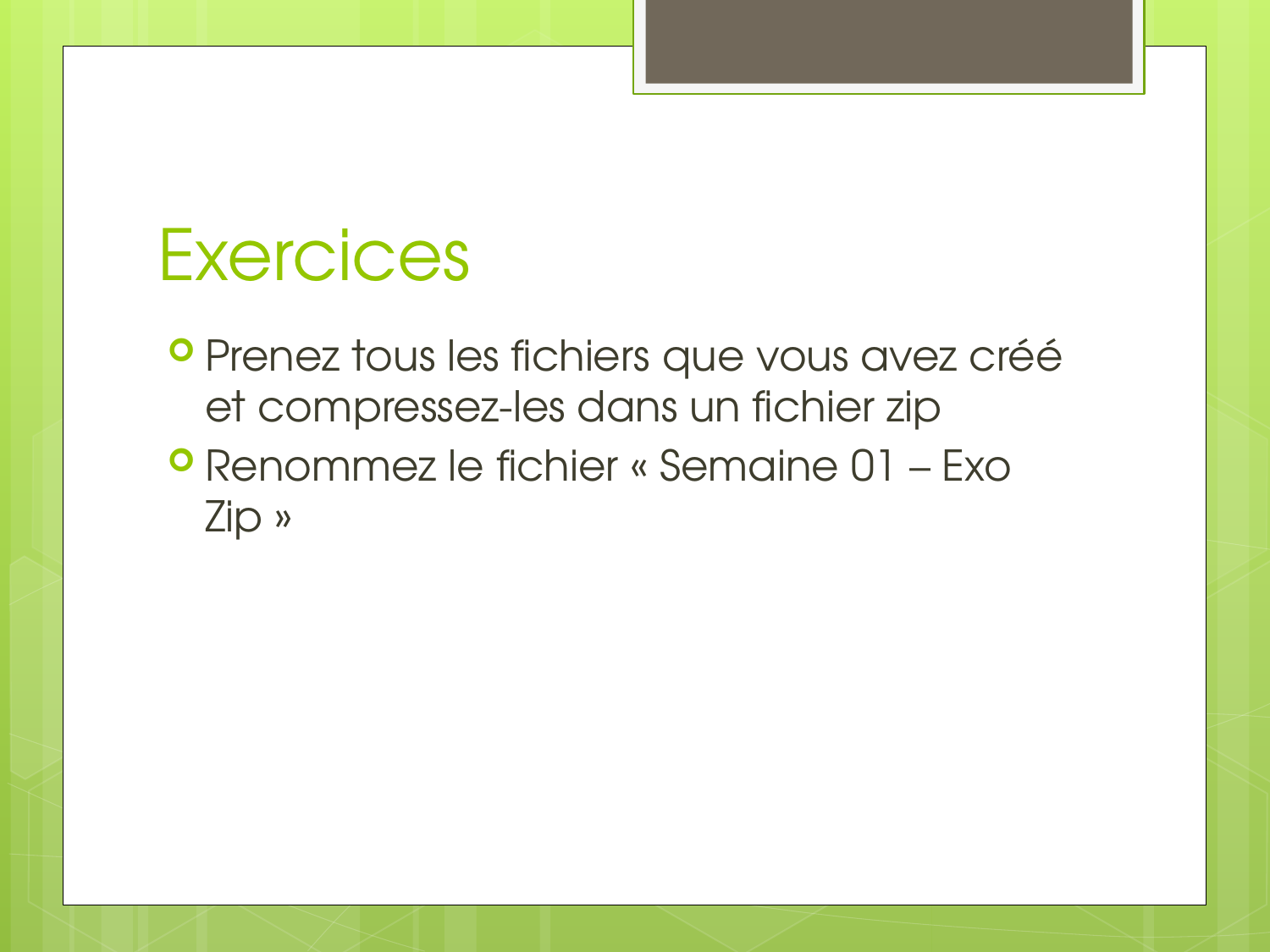

# Exercices
Prenez tous les fichiers que vous avez créé et compressez-les dans un fichier zip
Renommez le fichier « Semaine 01 – Exo Zip »